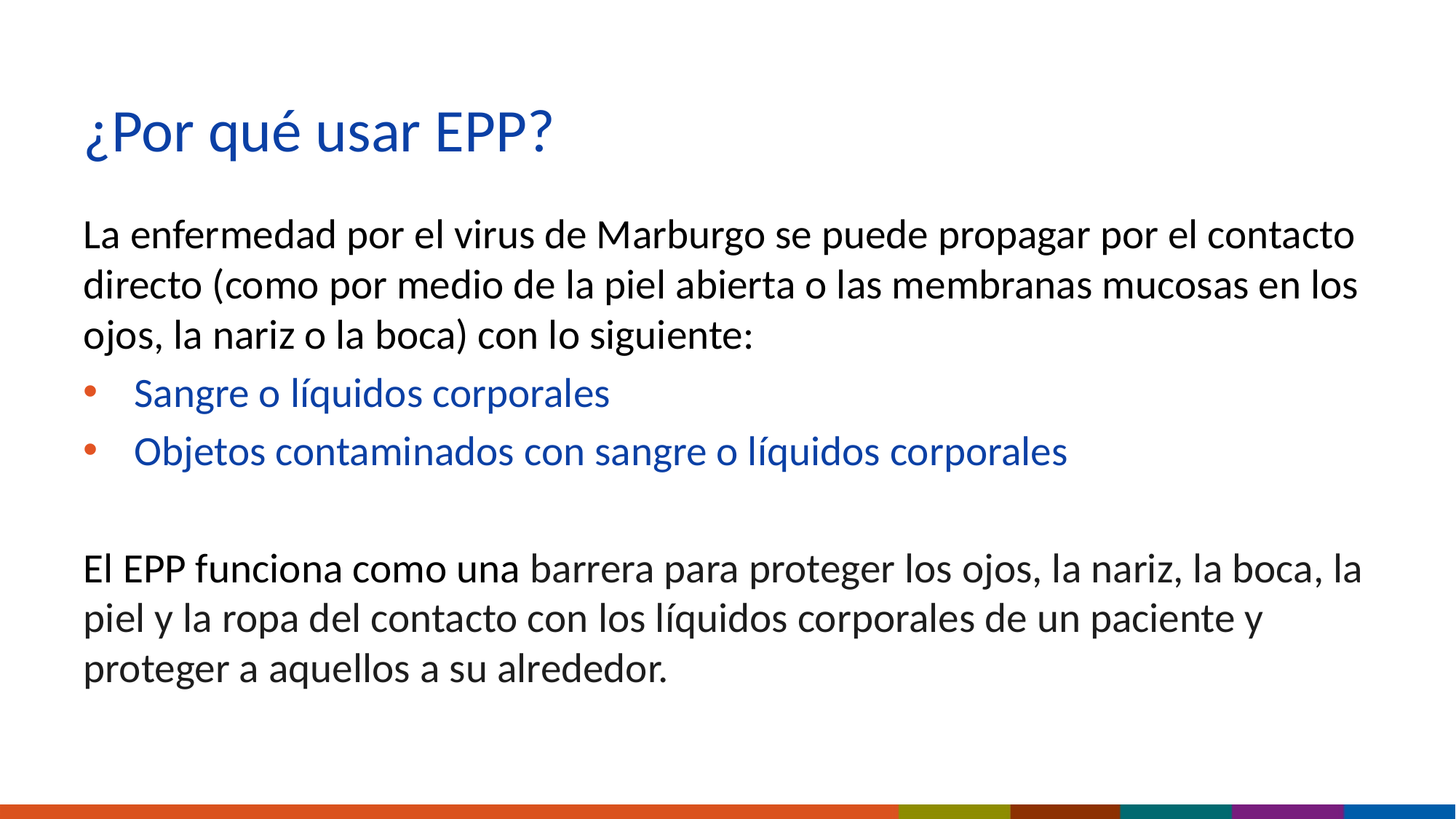

# ¿Por qué usar EPP?
La enfermedad por el virus de Marburgo se puede propagar por el contacto directo (como por medio de la piel abierta o las membranas mucosas en los ojos, la nariz o la boca) con lo siguiente:
Sangre o líquidos corporales
Objetos contaminados con sangre o líquidos corporales

El EPP funciona como una barrera para proteger los ojos, la nariz, la boca, la piel y la ropa del contacto con los líquidos corporales de un paciente y proteger a aquellos a su alrededor.